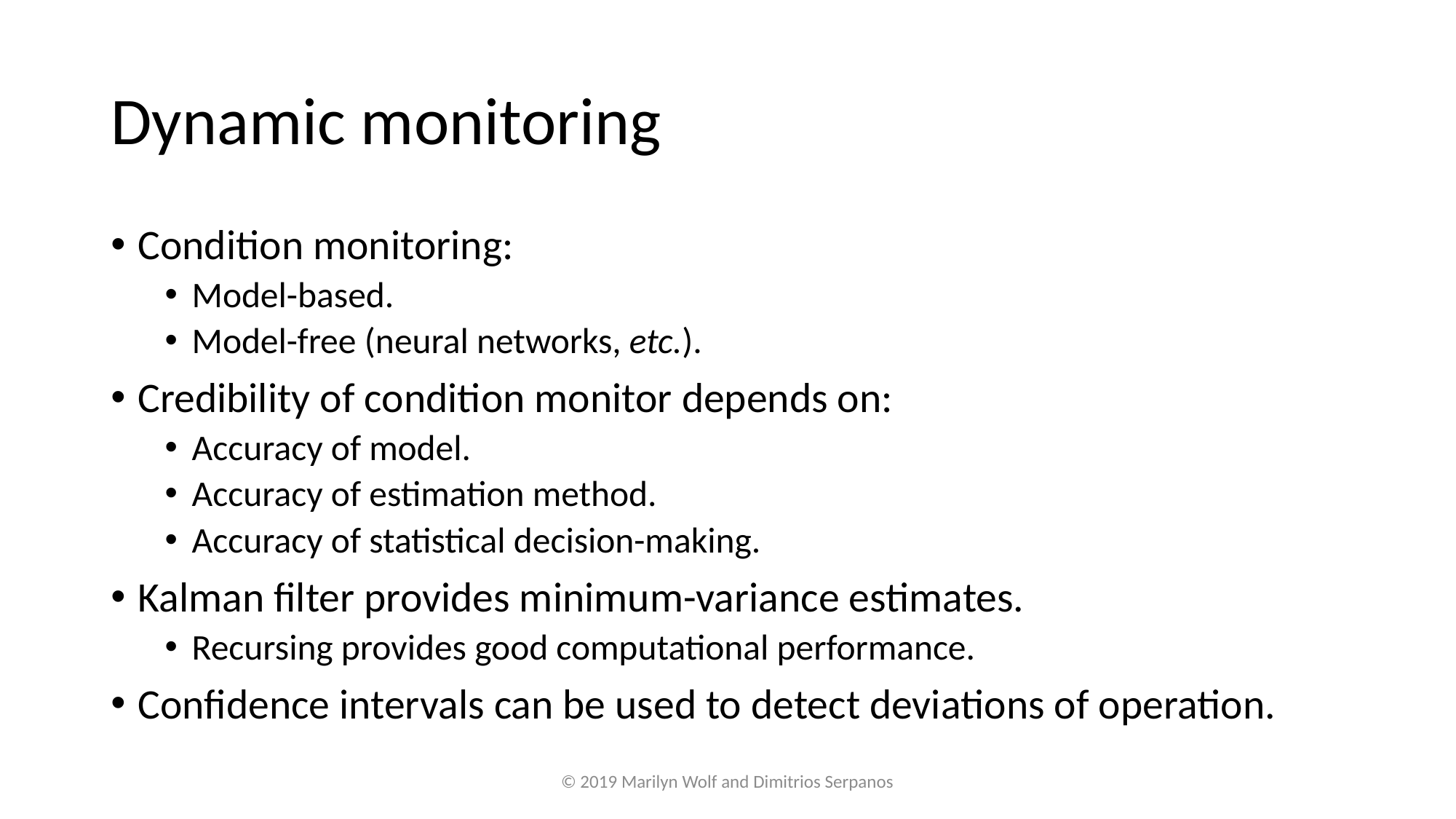

# Dynamic monitoring
Condition monitoring:
Model-based.
Model-free (neural networks, etc.).
Credibility of condition monitor depends on:
Accuracy of model.
Accuracy of estimation method.
Accuracy of statistical decision-making.
Kalman filter provides minimum-variance estimates.
Recursing provides good computational performance.
Confidence intervals can be used to detect deviations of operation.

© 2019 Marilyn Wolf and Dimitrios Serpanos